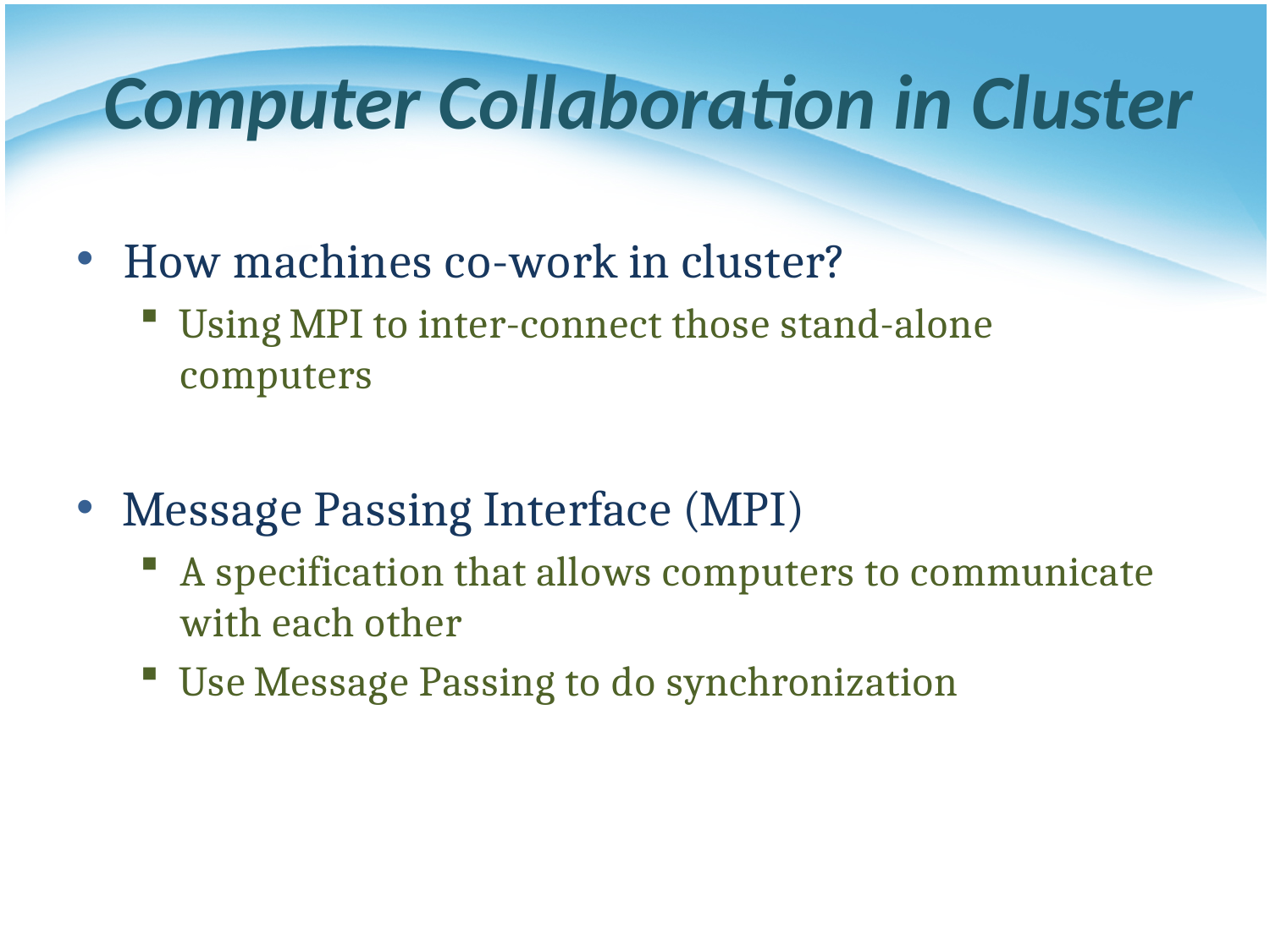

# Computer Collaboration in Cluster
How machines co-work in cluster?
Using MPI to inter-connect those stand-alone computers

Message Passing Interface (MPI)
A specification that allows computers to communicate with each other
Use Message Passing to do synchronization